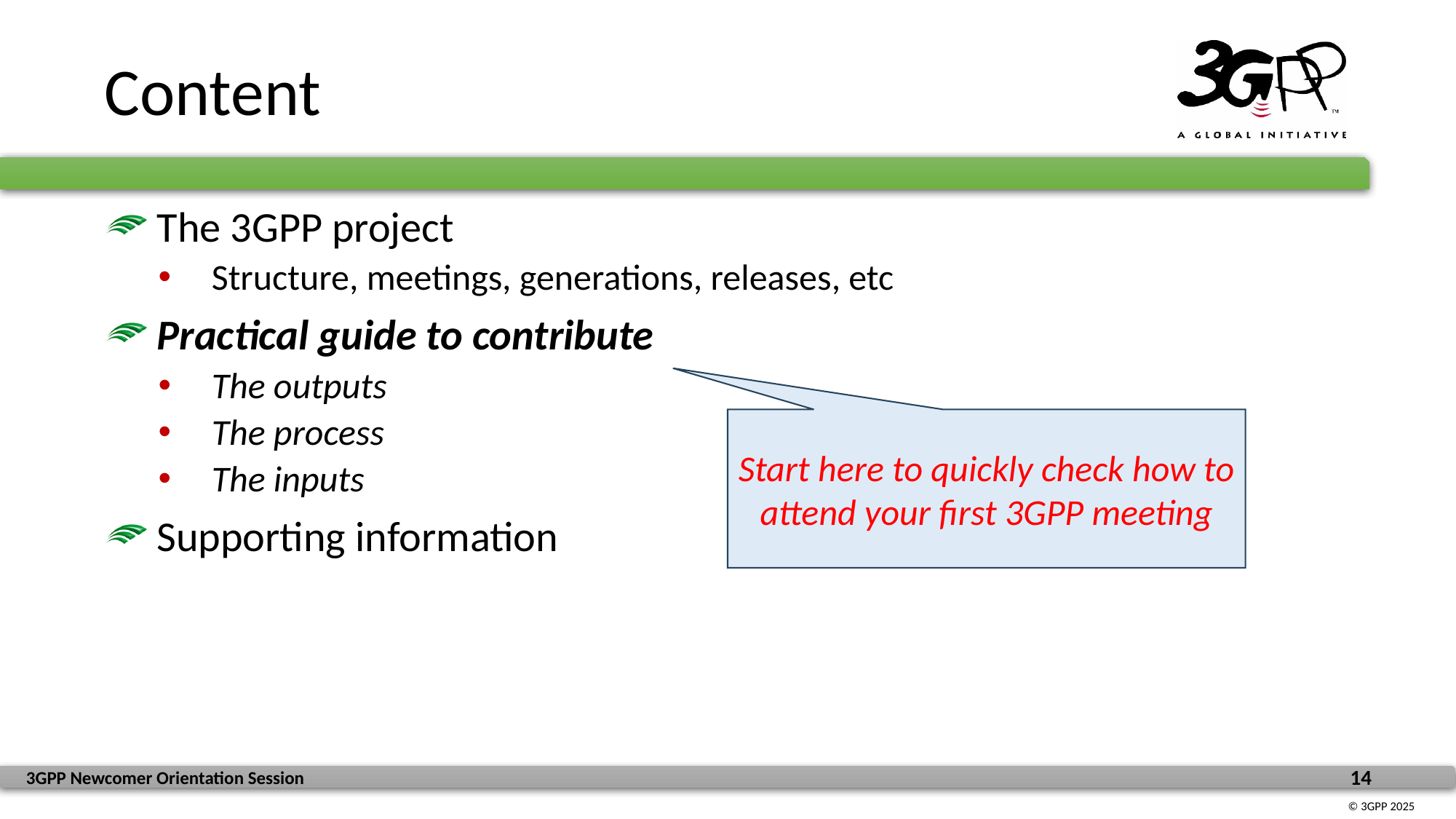

# Content
The 3GPP project
Structure, meetings, generations, releases, etc
Practical guide to contribute
The outputs
The process
The inputs
Supporting information

Start here to quickly check how to attend your first 3GPP meeting